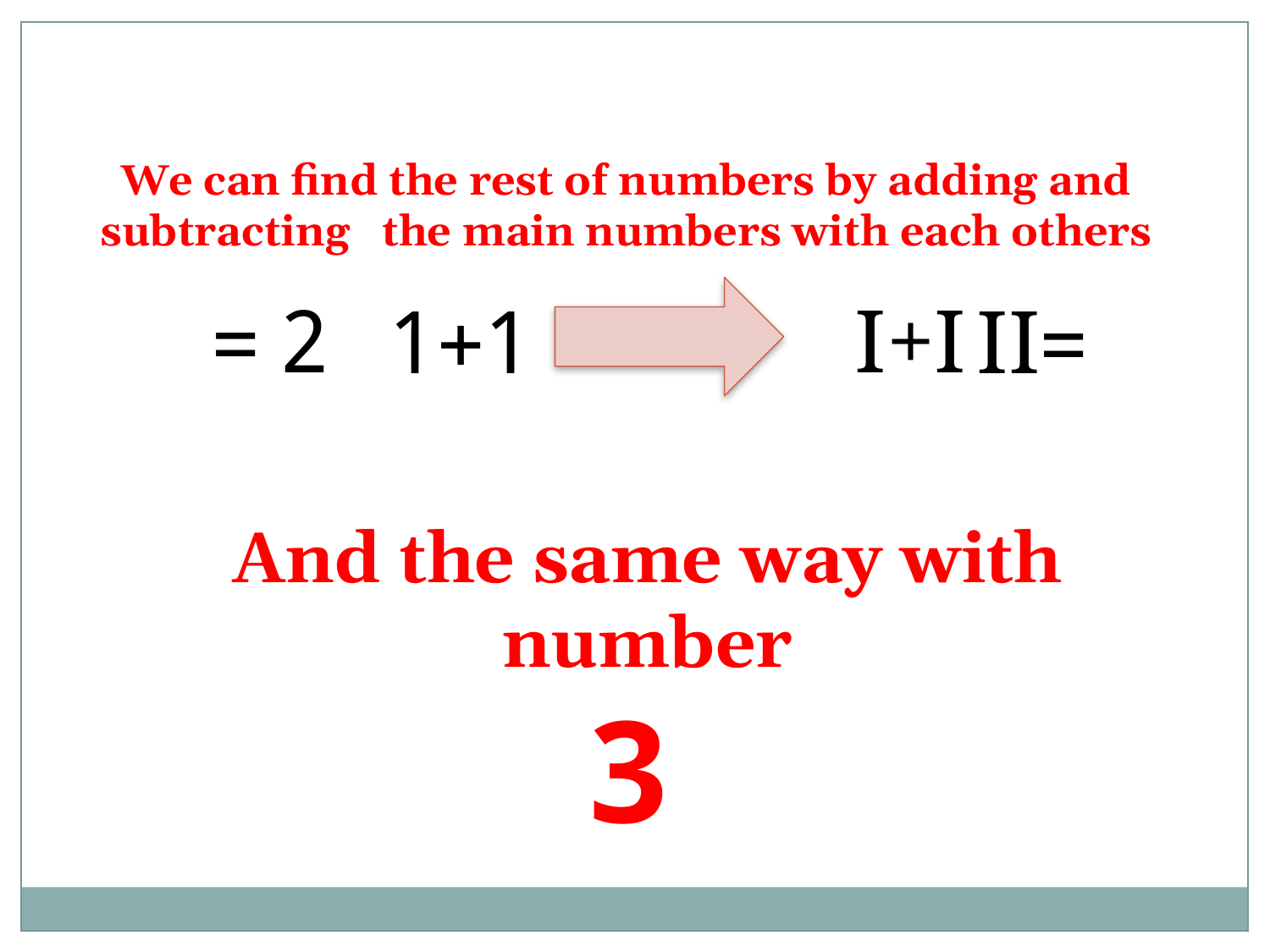

We can find the rest of numbers by adding and subtracting   the main numbers with each others

2 =
I+I
 =II
1+1
And the same way with number
 3